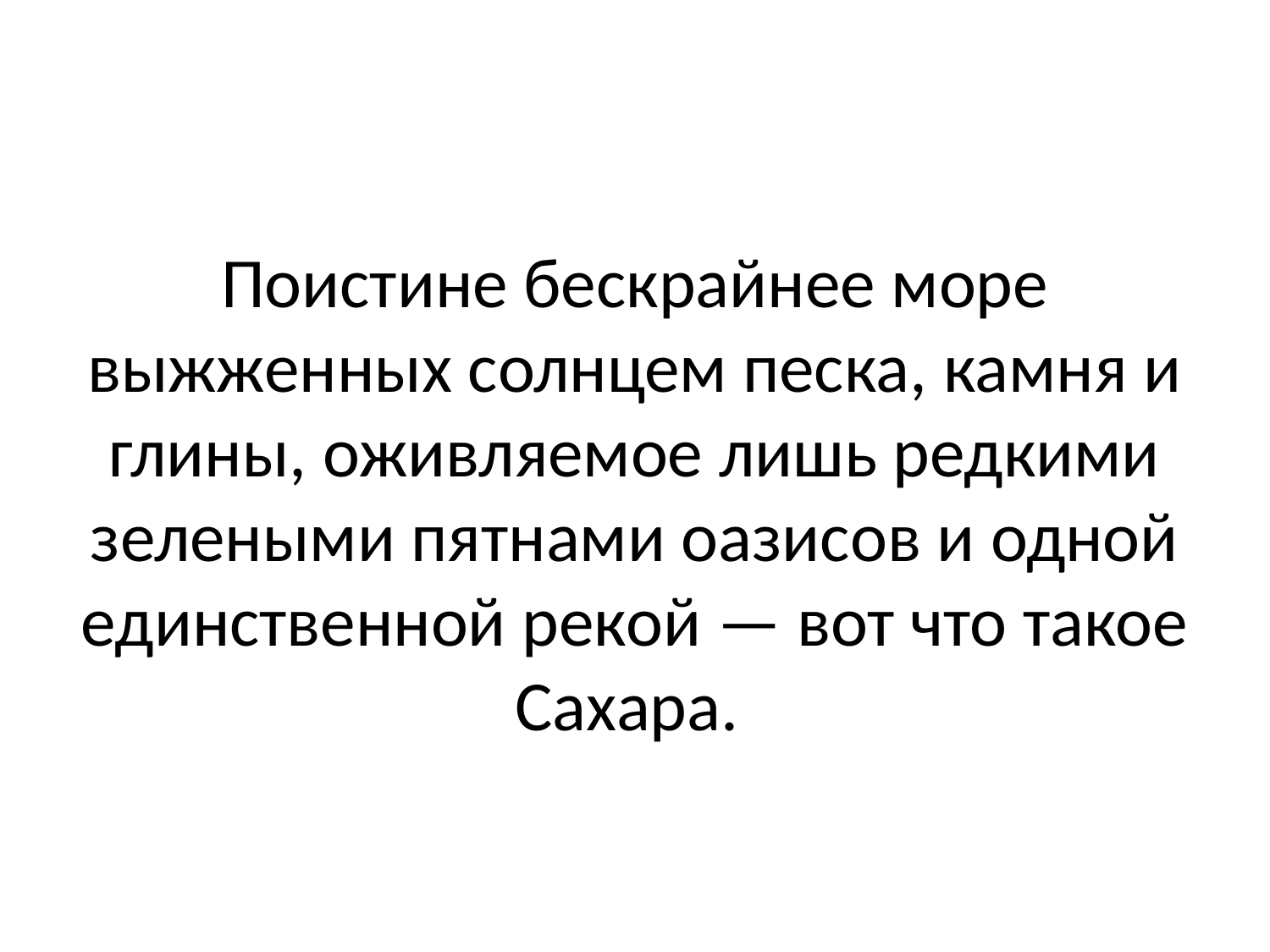

# Поистине бескрайнее море выжженных солнцем песка, камня и глины, оживляемое лишь редкими зелеными пятнами оазисов и одной единственной рекой — вот что такое Сахара.